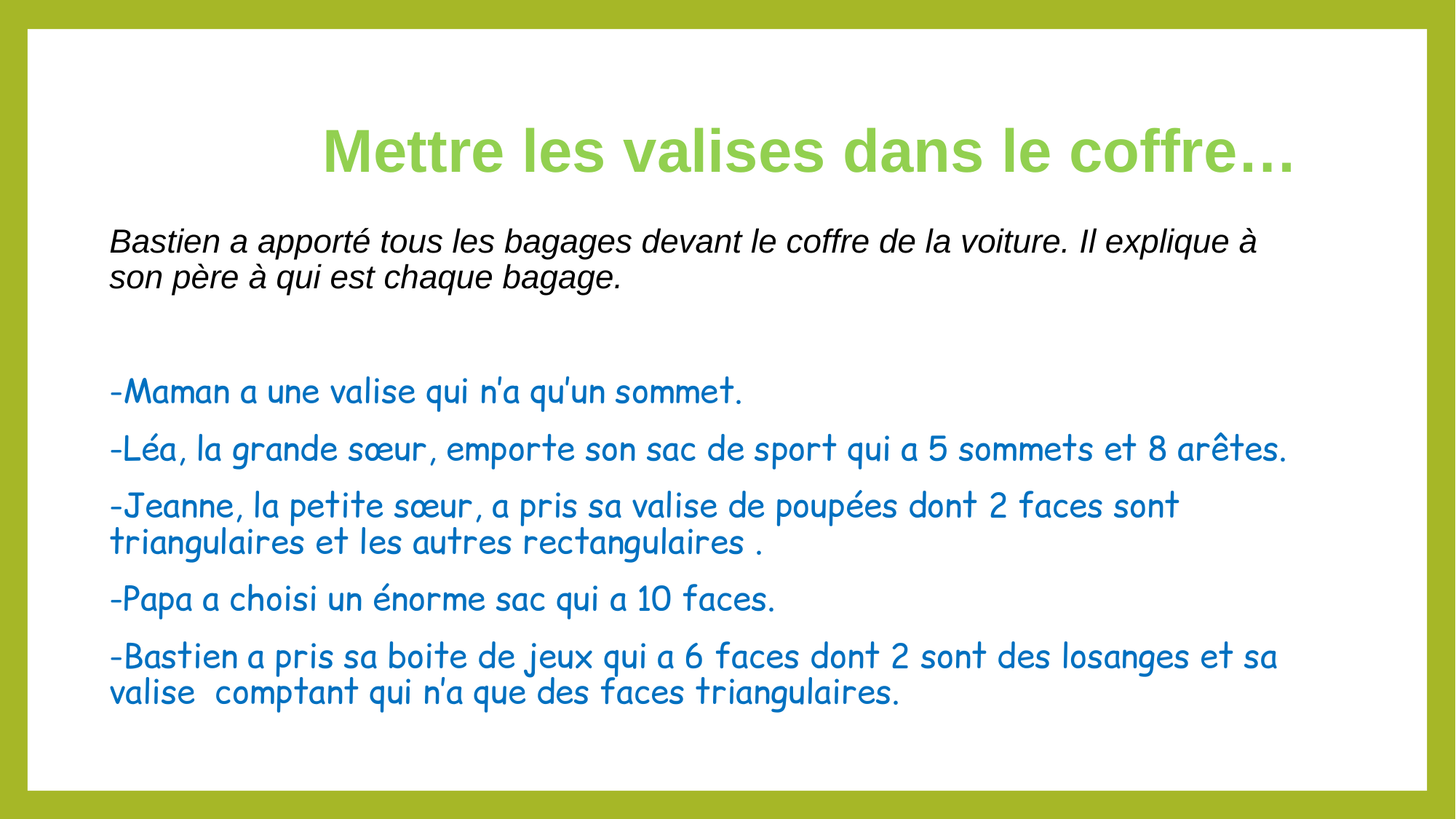

# Mettre les valises dans le coffre…
Bastien a apporté tous les bagages devant le coffre de la voiture. Il explique à son père à qui est chaque bagage.

-Maman a une valise qui n’a qu’un sommet.
-Léa, la grande sœur, emporte son sac de sport qui a 5 sommets et 8 arêtes.
-Jeanne, la petite sœur, a pris sa valise de poupées dont 2 faces sont triangulaires et les autres rectangulaires .
-Papa a choisi un énorme sac qui a 10 faces.
-Bastien a pris sa boite de jeux qui a 6 faces dont 2 sont des losanges et sa valise  comptant qui n’a que des faces triangulaires.